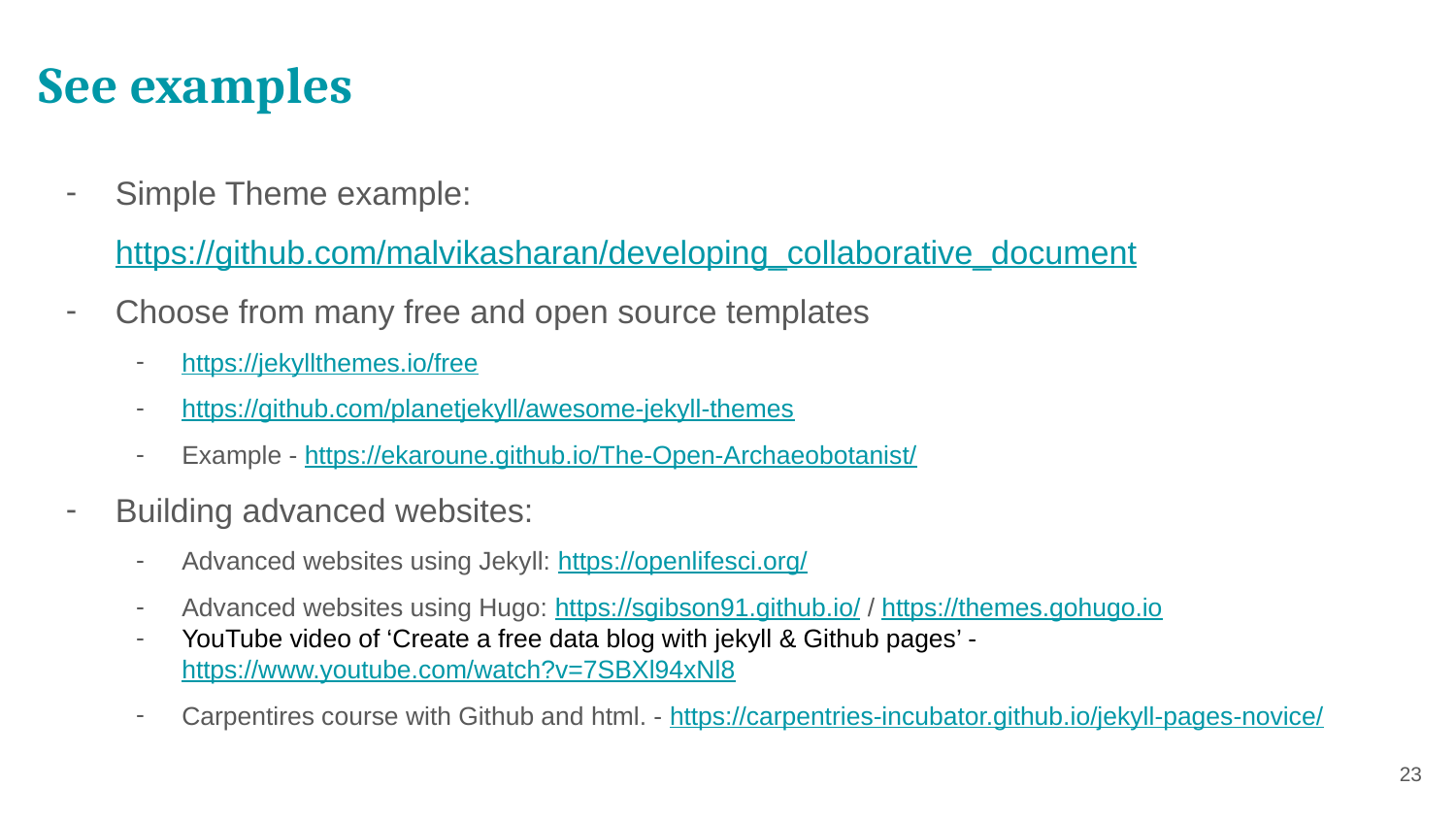

# See examples
Simple Theme example: https://github.com/malvikasharan/developing_collaborative_document
Choose from many free and open source templates
https://jekyllthemes.io/free
https://github.com/planetjekyll/awesome-jekyll-themes
Example - https://ekaroune.github.io/The-Open-Archaeobotanist/
Building advanced websites:
Advanced websites using Jekyll: https://openlifesci.org/
Advanced websites using Hugo: https://sgibson91.github.io/ / https://themes.gohugo.io
YouTube video of ‘Create a free data blog with jekyll & Github pages’ - https://www.youtube.com/watch?v=7SBXl94xNl8
Carpentires course with Github and html. - https://carpentries-incubator.github.io/jekyll-pages-novice/
23